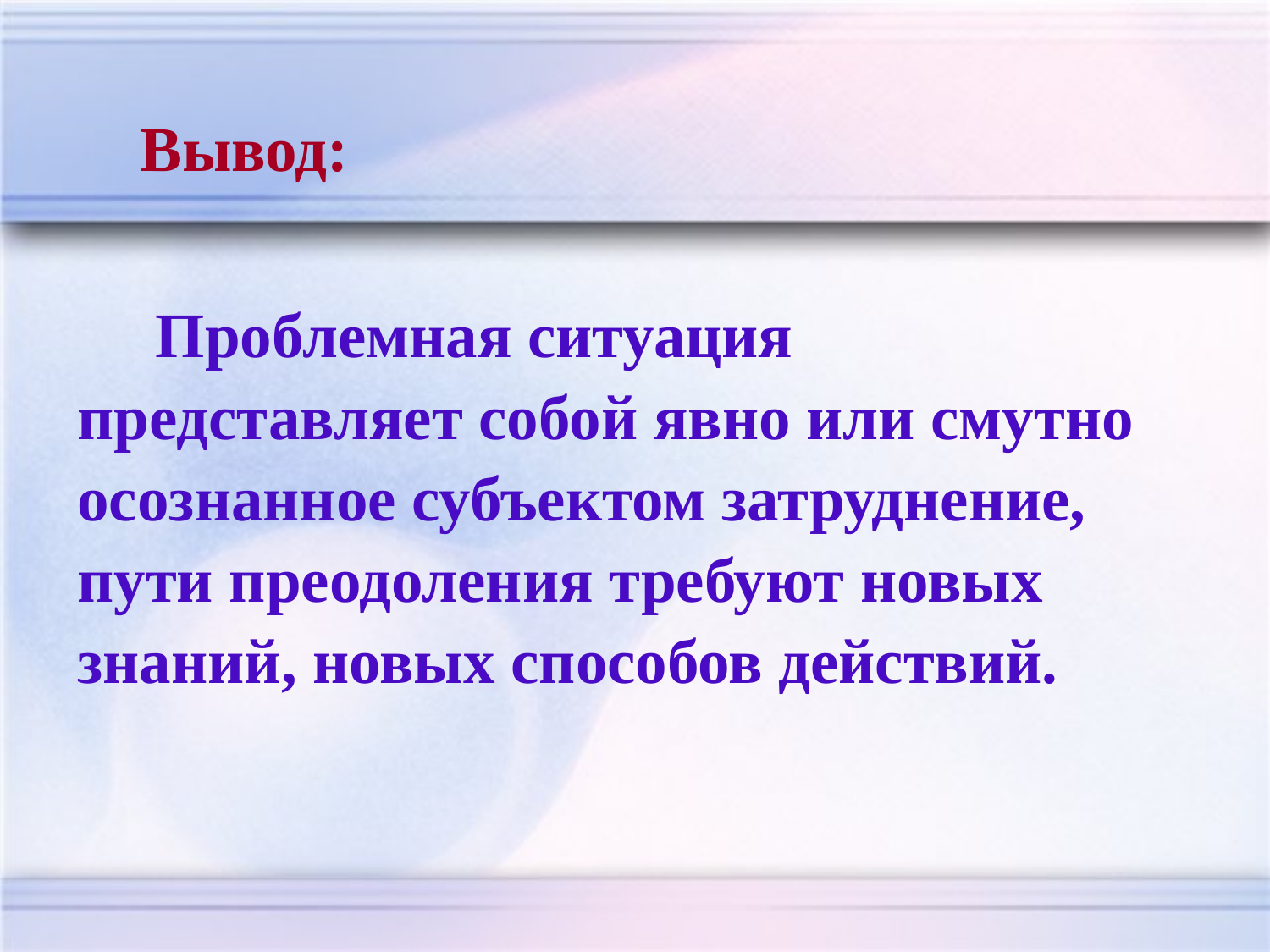

Вывод:

 Проблемная ситуация представляет собой явно или смутно осознанное субъектом затруднение, пути преодоления требуют новых знаний, новых способов действий.